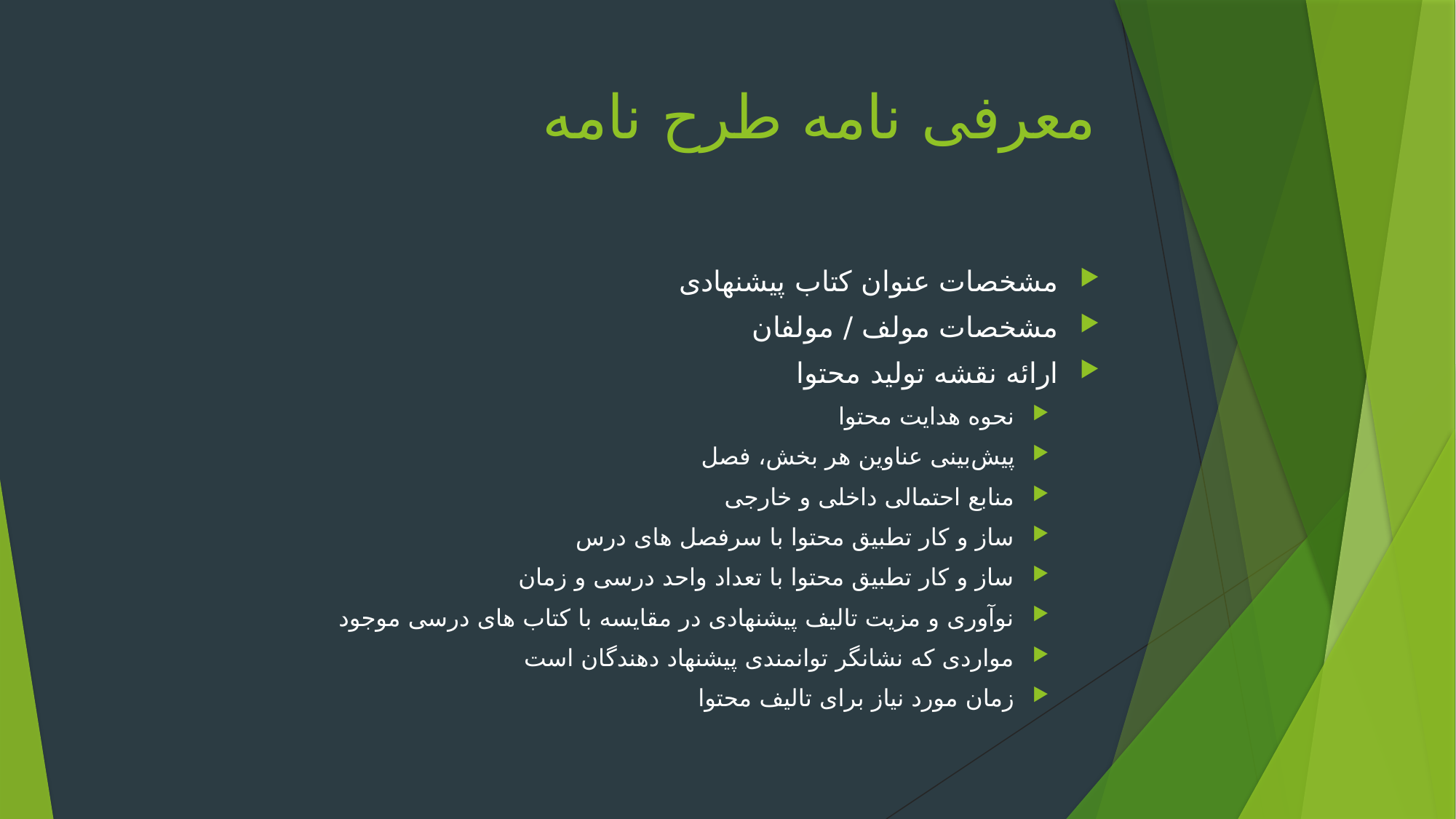

# معرفی نامه طرح نامه
مشخصات عنوان کتاب پیشنهادی
مشخصات مولف / مولفان
ارائه نقشه تولید محتوا
نحوه هدایت محتوا
پیش‌بینی عناوین هر بخش، فصل
منابع احتمالی داخلی و خارجی
ساز و کار تطبیق محتوا با سرفصل های درس
ساز و کار تطبیق محتوا با تعداد واحد درسی و زمان
نوآوری و مزیت تالیف پیشنهادی در مقایسه با کتاب های درسی موجود
مواردی که نشانگر توانمندی پیشنهاد دهندگان است
زمان مورد نیاز برای تالیف محتوا